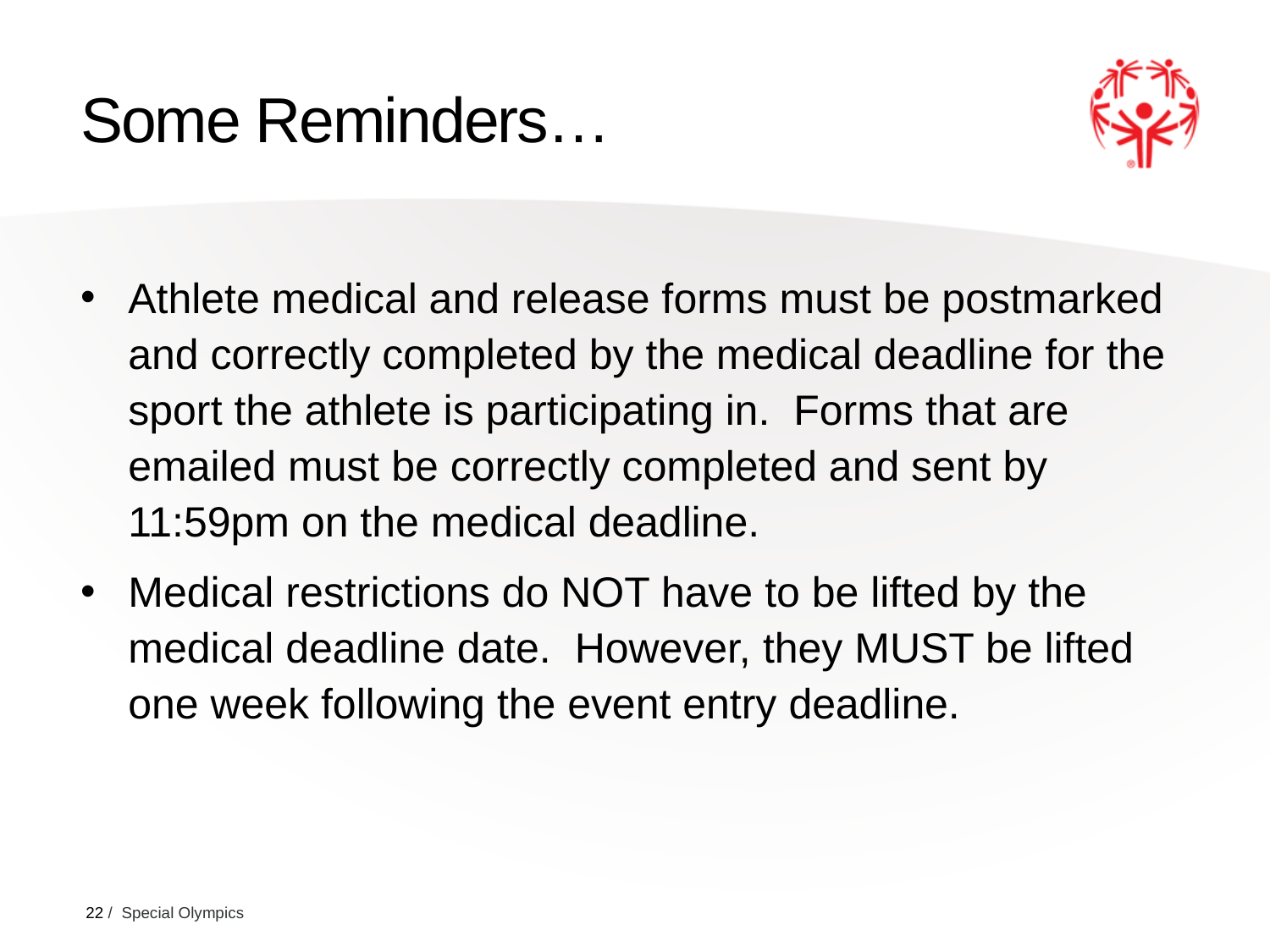

# Some Reminders…
Athlete medical and release forms must be postmarked and correctly completed by the medical deadline for the sport the athlete is participating in.  Forms that are emailed must be correctly completed and sent by 11:59pm on the medical deadline.
Medical restrictions do NOT have to be lifted by the medical deadline date.  However, they MUST be lifted one week following the event entry deadline.

22 /  Special Olympics